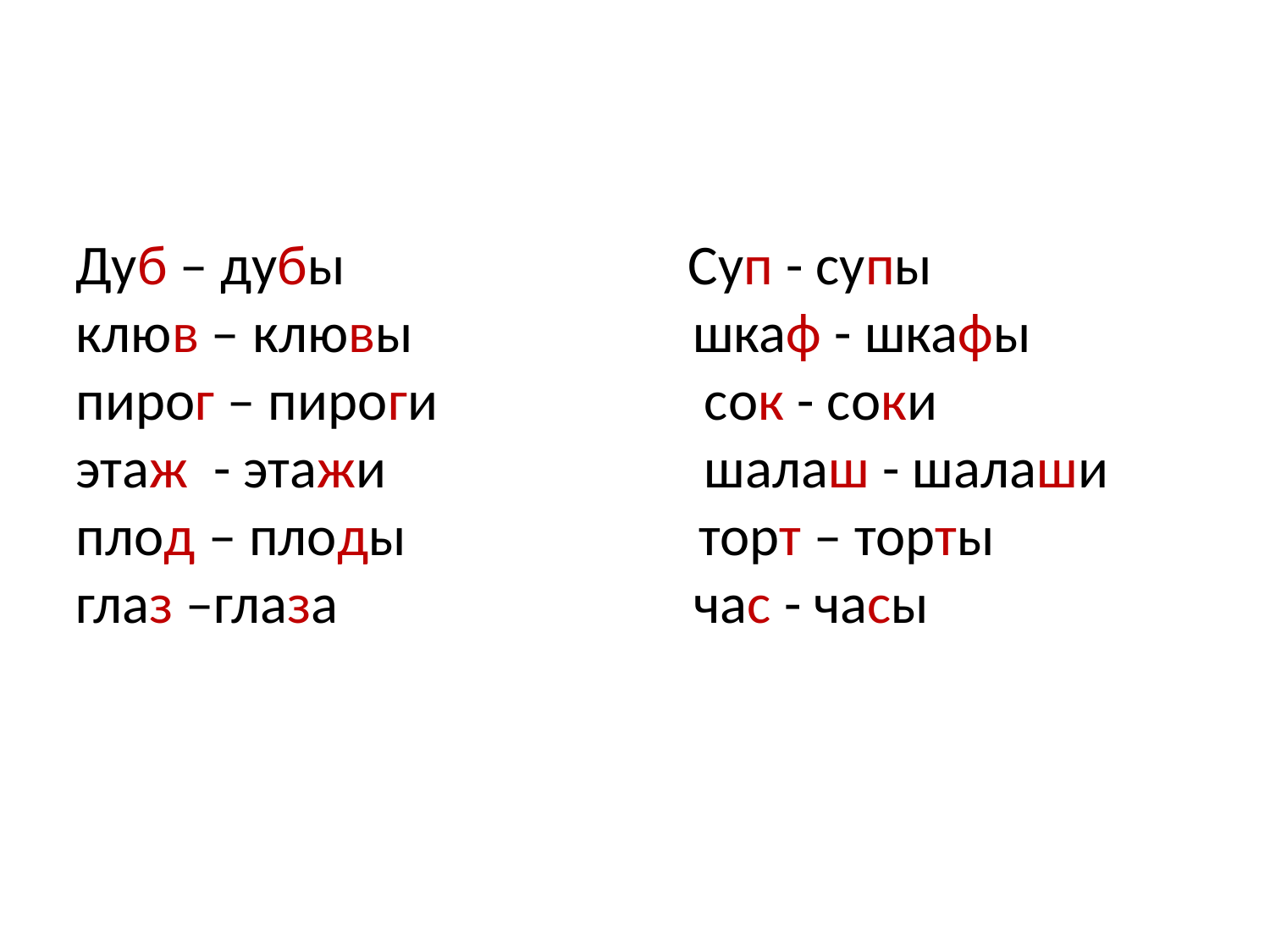

Дуб – дубы                           Суп - супы
клюв – клювы                      шкаф - шкафы
пирог – пироги                     сок - соки
этаж  - этажи                         шалаш - шалаши
плод – плоды                       торт – торты
глаз –глаза                            час - часы